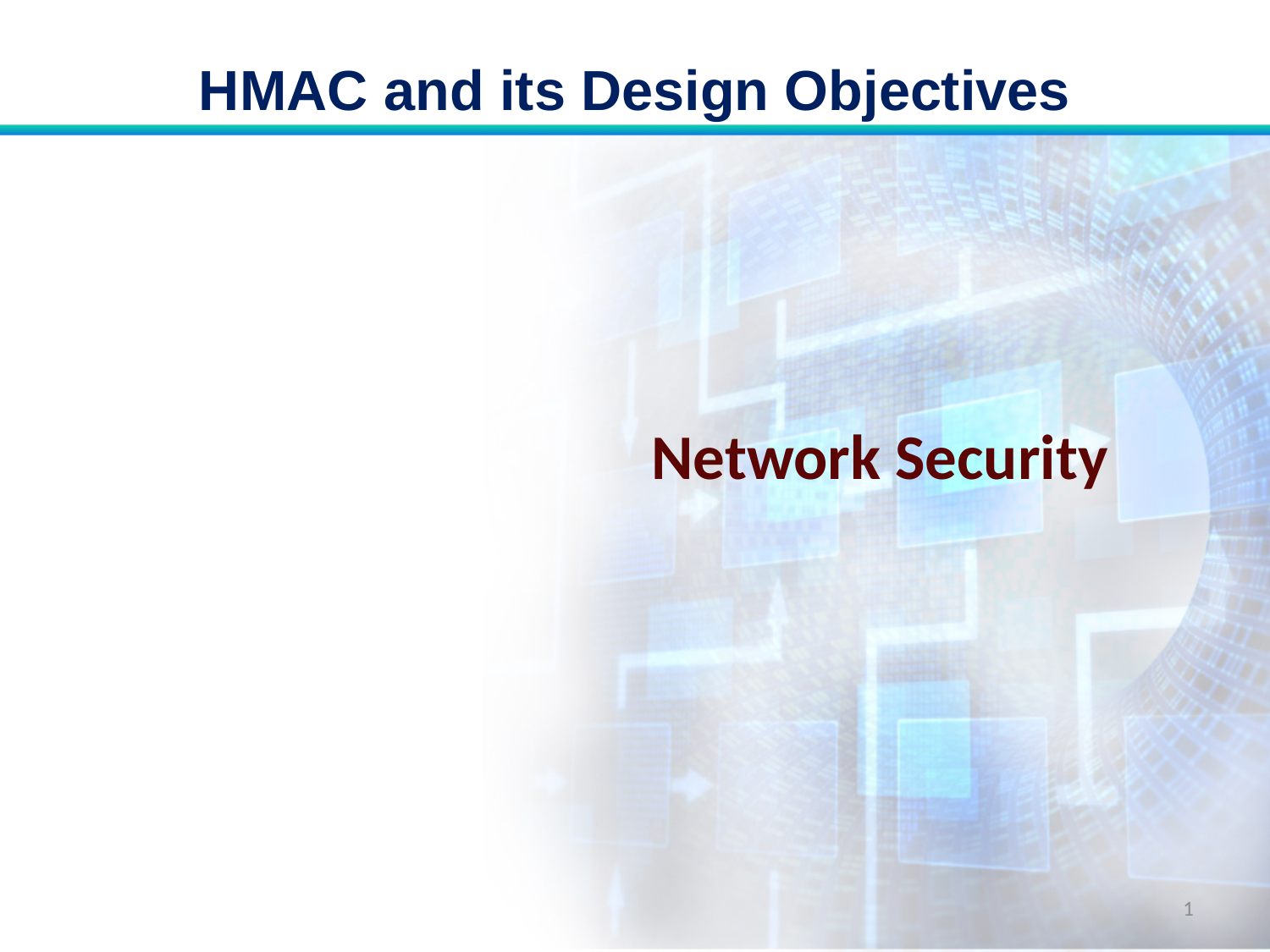

# HMAC and its Design Objectives
Network Security
1